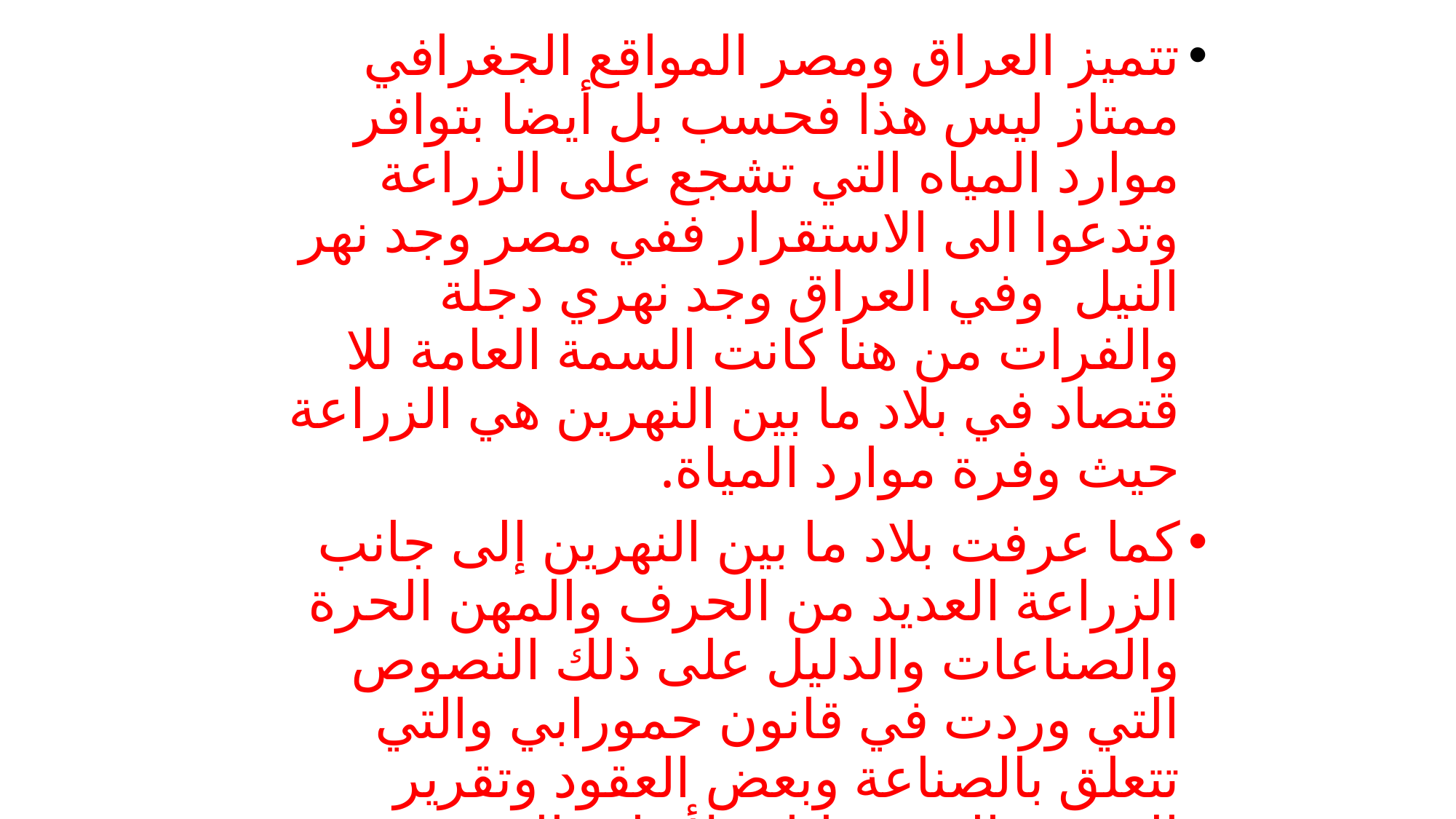

‏تتميز العراق ومصر المواقع الجغرافي ممتاز ليس هذا فحسب بل أيضا بتوافر موارد المياه التي تشجع على الزراعة وتدعوا الى الاستقرار ففي مصر وجد نهر النيل  وفي العراق وجد نهري دجلة والفرات من هنا كانت السمة العامة للا قتصاد في بلاد ما بين النهرين هي الزراعة حيث وفرة موارد المياة.
‏كما عرفت بلاد ما بين النهرين إلى جانب الزراعة العديد من الحرف والمهن الحرة والصناعات والدليل على ذلك النصوص التي وردت في قانون حمورابي والتي تتعلق بالصناعة وبعض العقود وتقرير الحقوق المسؤوليات لأرباب المهن والحرف مثل مسؤولية البناء ومسؤولية الطبيب.

#